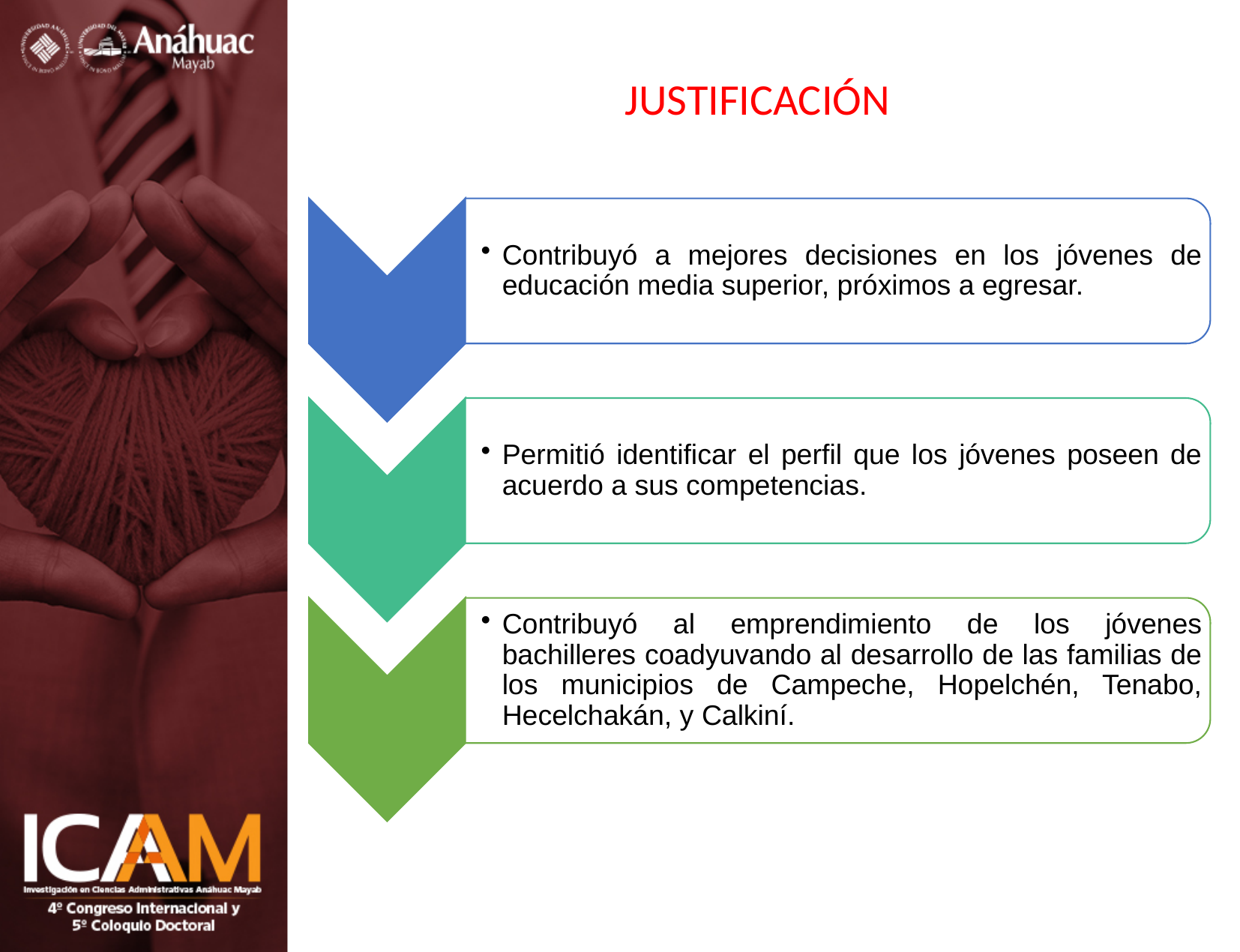

# JUSTIFICACIÓN

Contribuyó a mejores decisiones en los jóvenes de educación media superior, próximos a egresar.

Permitió identificar el perfil que los jóvenes poseen de acuerdo a sus competencias.

Contribuyó al emprendimiento de los jóvenes bachilleres coadyuvando al desarrollo de las familias de los municipios de Campeche, Hopelchén, Tenabo, Hecelchakán, y Calkiní.